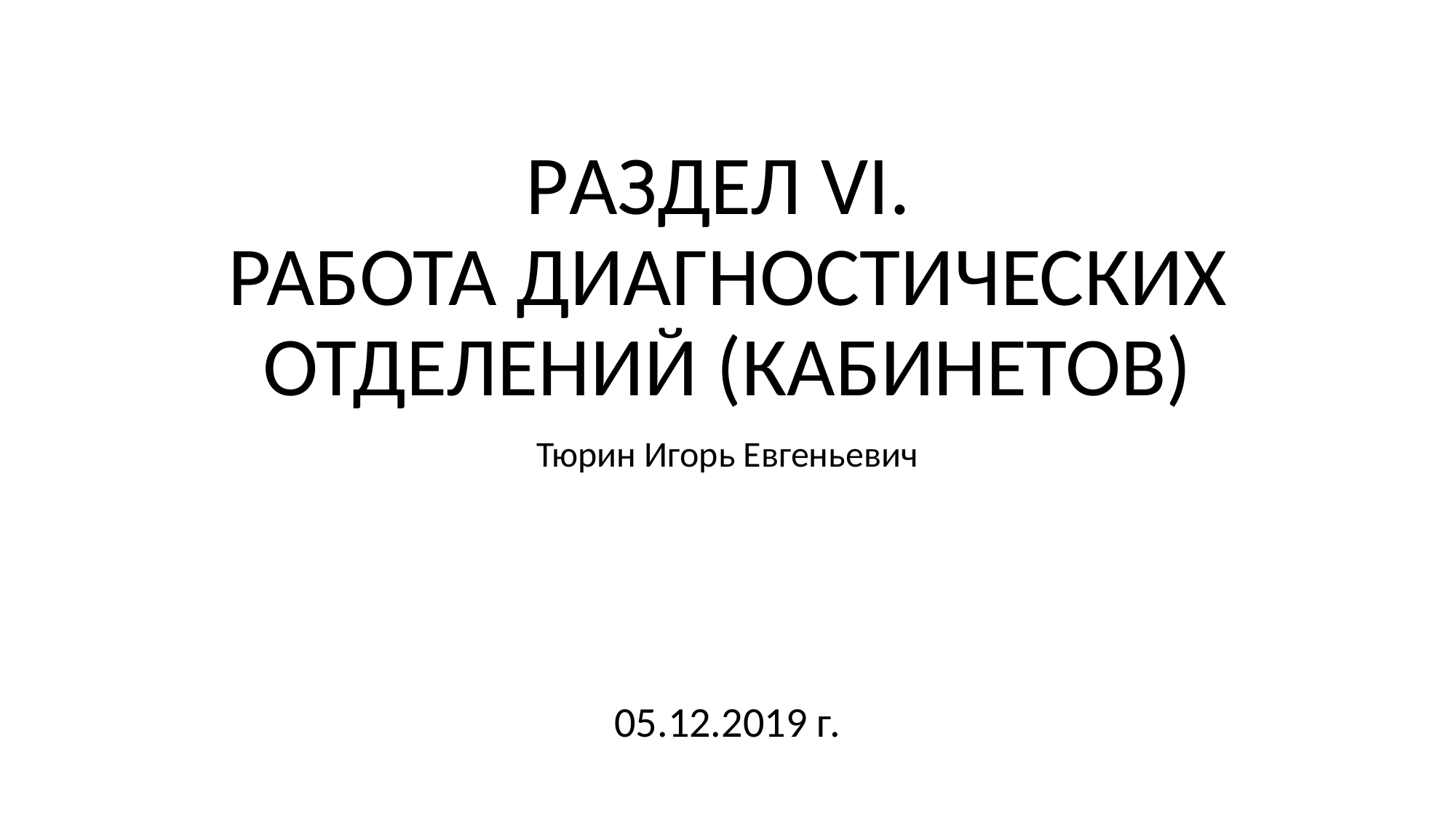

# РАЗДЕЛ VI. РАБОТА ДИАГНОСТИЧЕСКИХ ОТДЕЛЕНИЙ (КАБИНЕТОВ)
Тюрин Игорь Евгеньевич
05.12.2019 г.